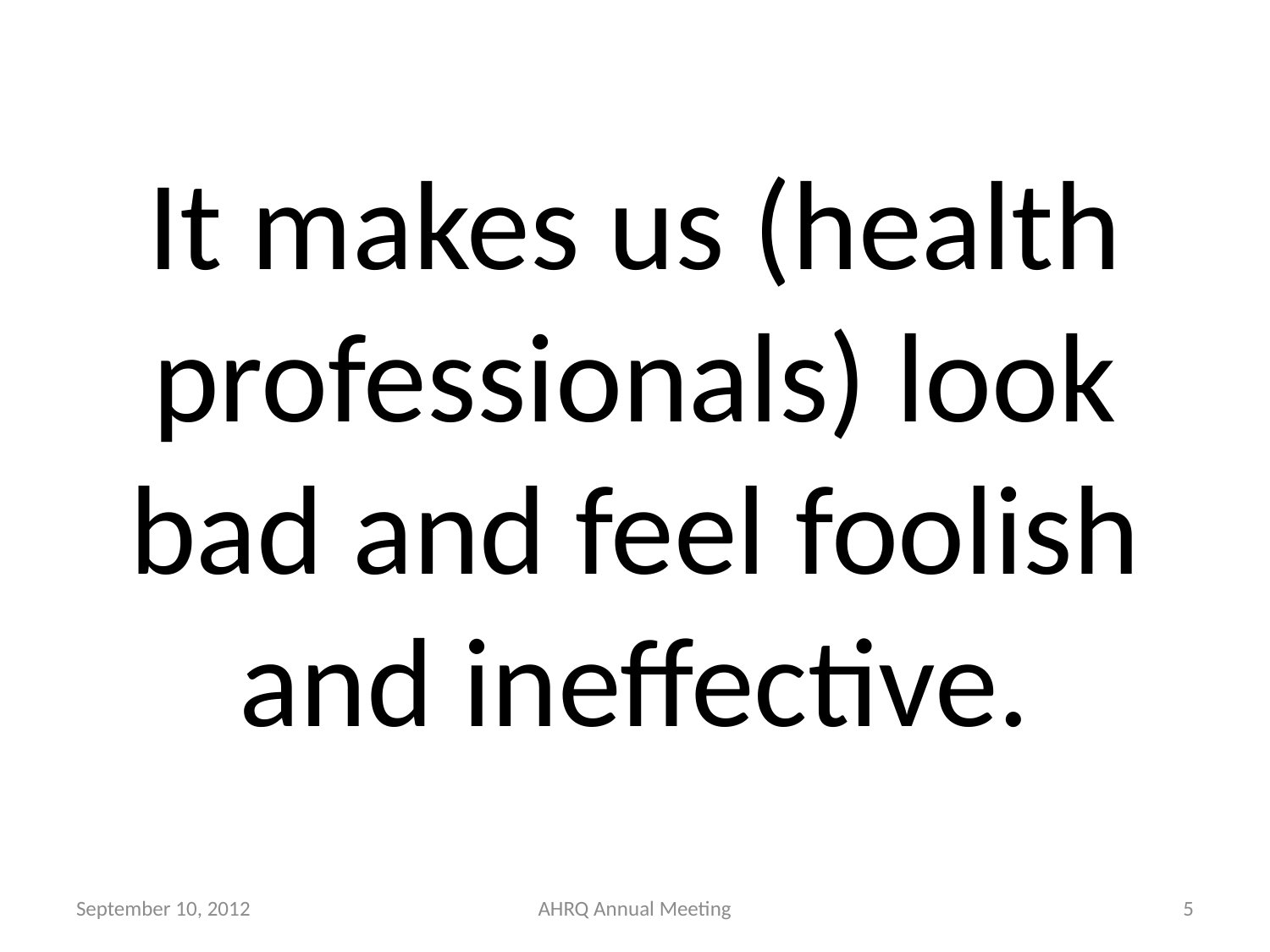

# It makes us (health professionals) look bad and feel foolish and ineffective.
September 10, 2012
AHRQ Annual Meeting
5